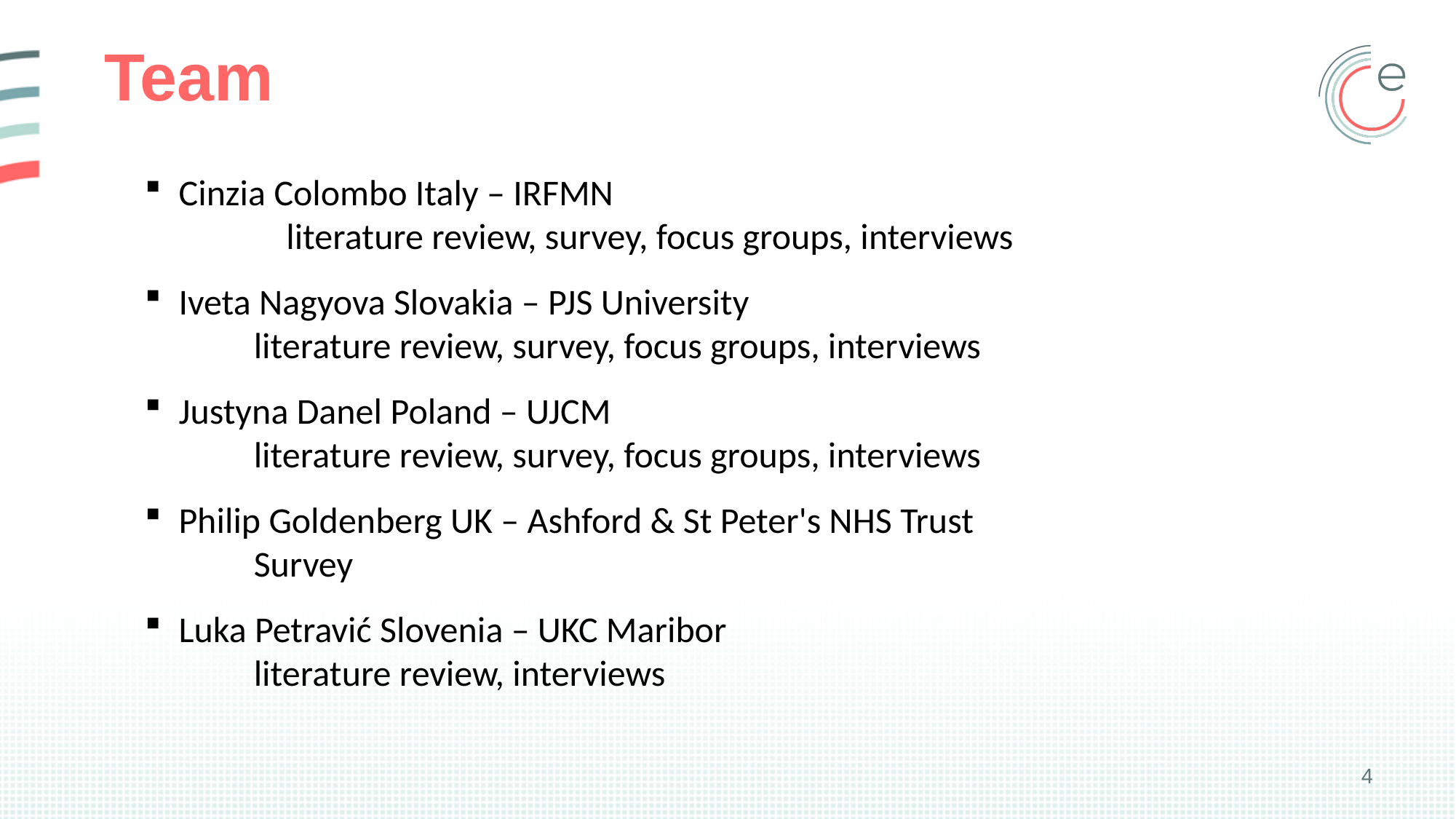

# Team
Cinzia Colombo Italy – IRFMN
	literature review, survey, focus groups, interviews

Iveta Nagyova Slovakia – PJS University
	literature review, survey, focus groups, interviews

Justyna Danel Poland – UJCM
literature review, survey, focus groups, interviews

Philip Goldenberg UK – Ashford & St Peter's NHS Trust
Survey

Luka Petravić Slovenia – UKC Maribor
literature review, interviews